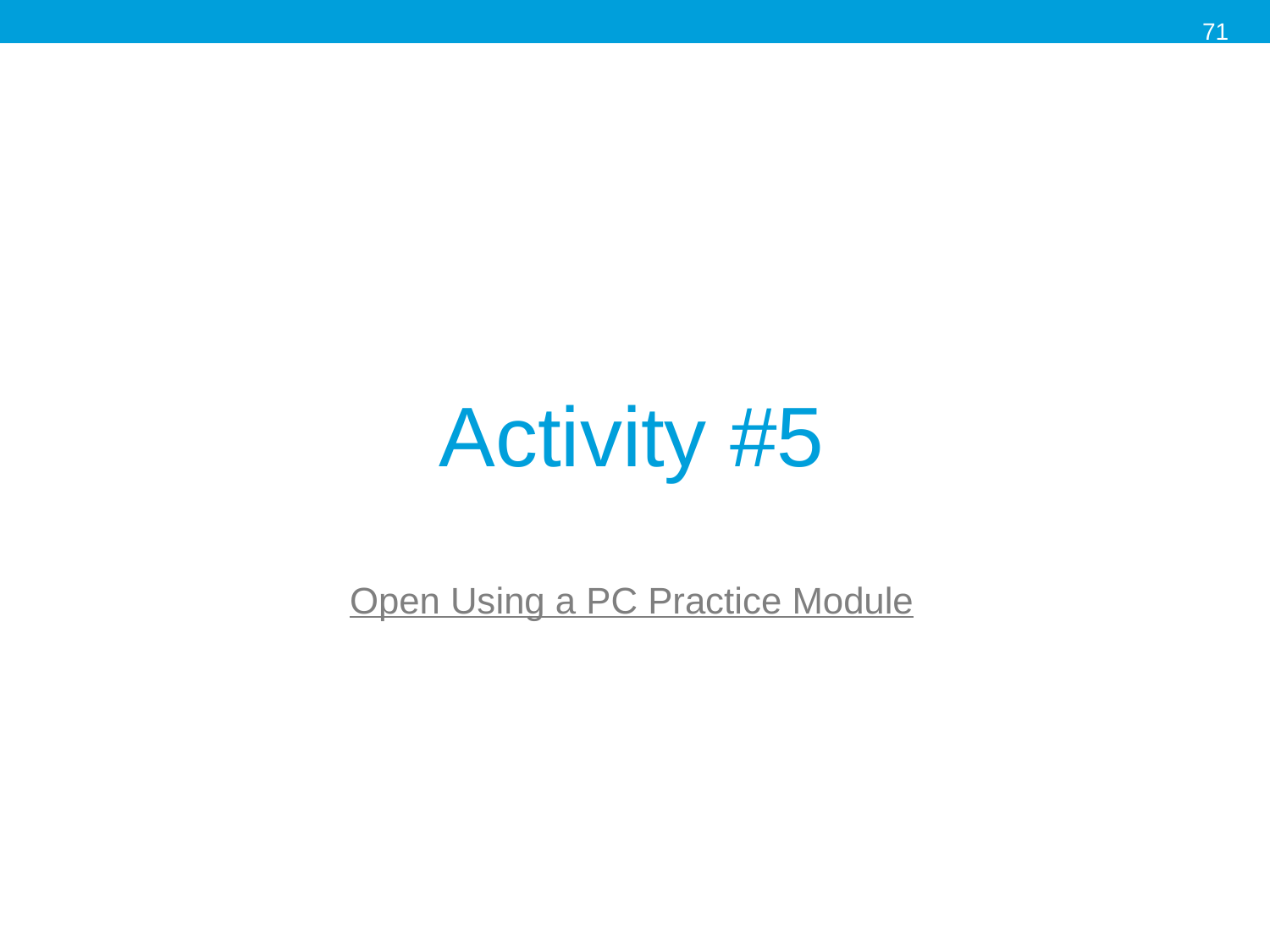

71
# Activity #5
Open Using a PC Practice Module